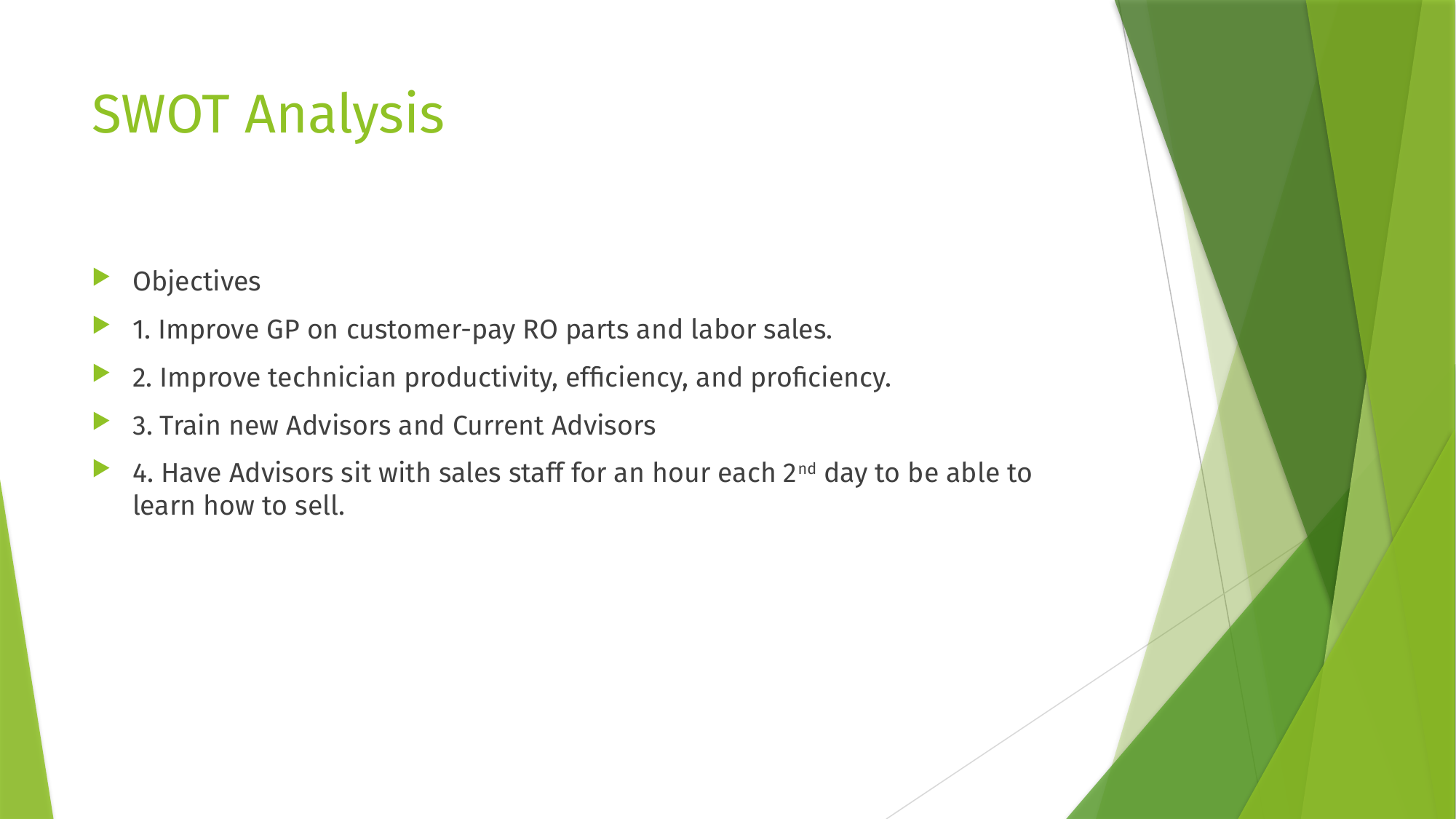

# SWOT Analysis
Objectives
1. Improve GP on customer-pay RO parts and labor sales.
2. Improve technician productivity, efficiency, and proficiency.
3. Train new Advisors and Current Advisors
4. Have Advisors sit with sales staff for an hour each 2nd day to be able to learn how to sell.